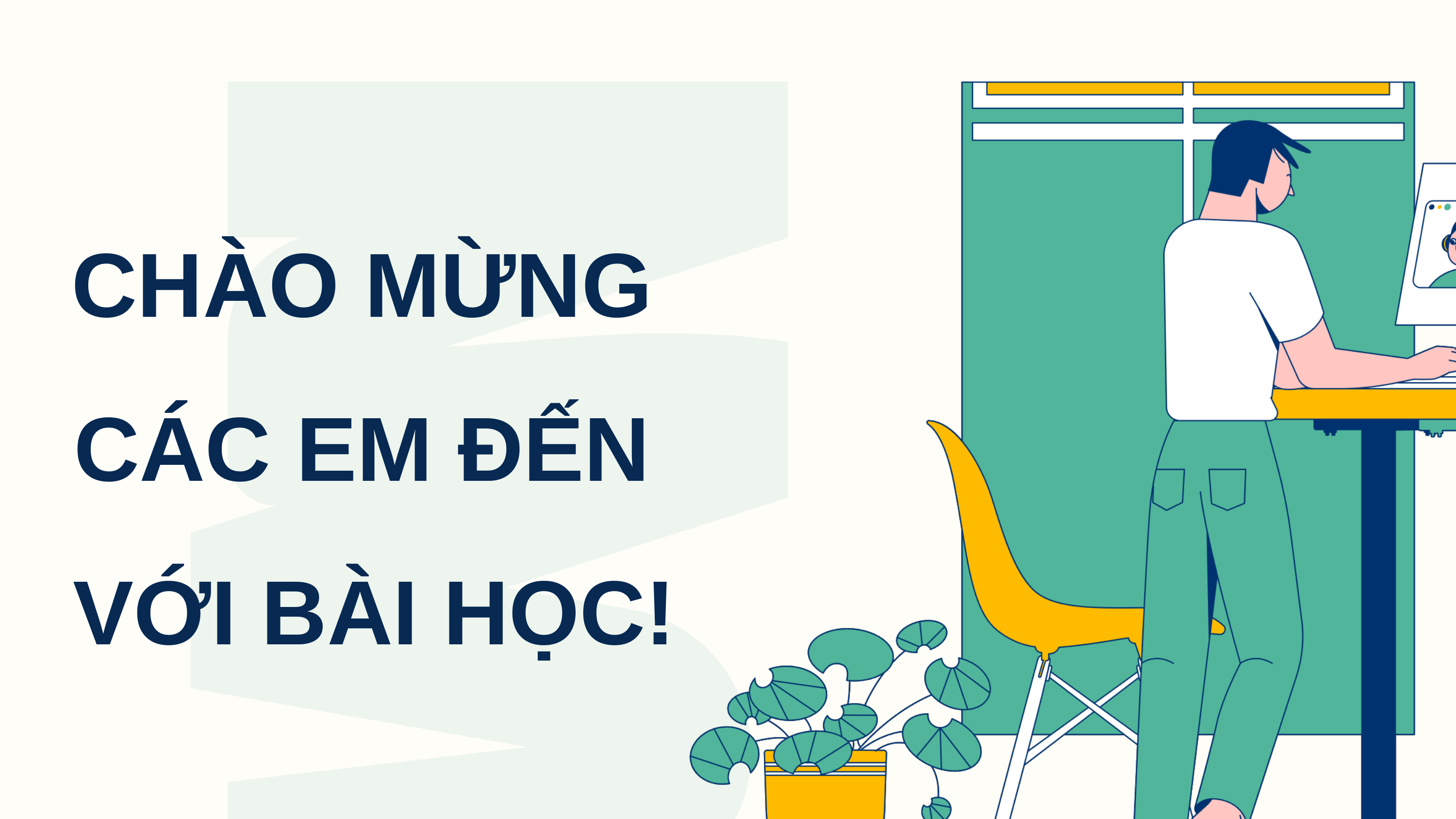

CHÀO MỪNG
CÁC EM ĐẾN
VỚI BÀI HỌC!